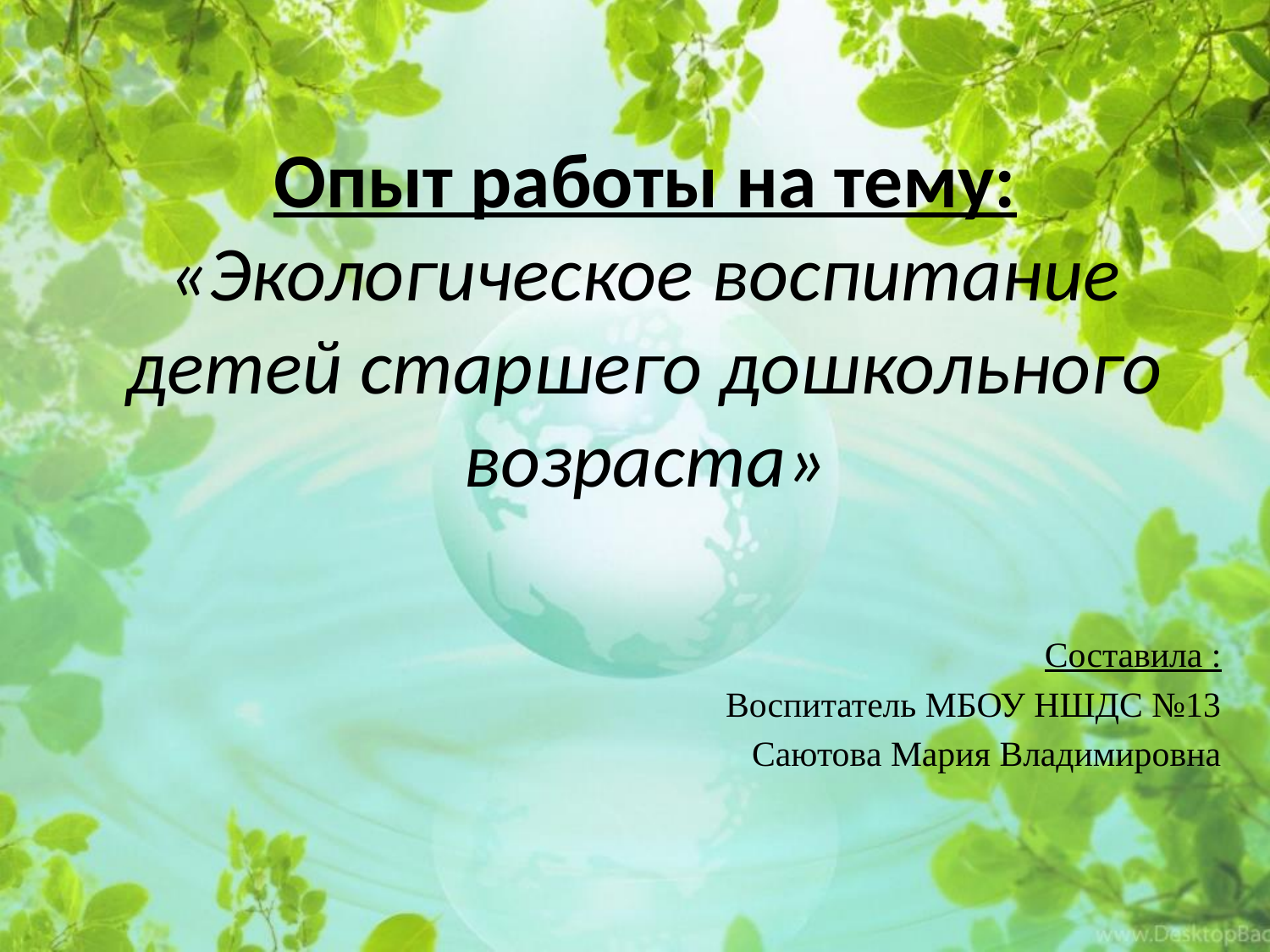

# Опыт работы на тему: «Экологическое воспитание детей старшего дошкольного возраста»
Составила :
Воспитатель МБОУ НШДС №13
Саютова Мария Владимировна